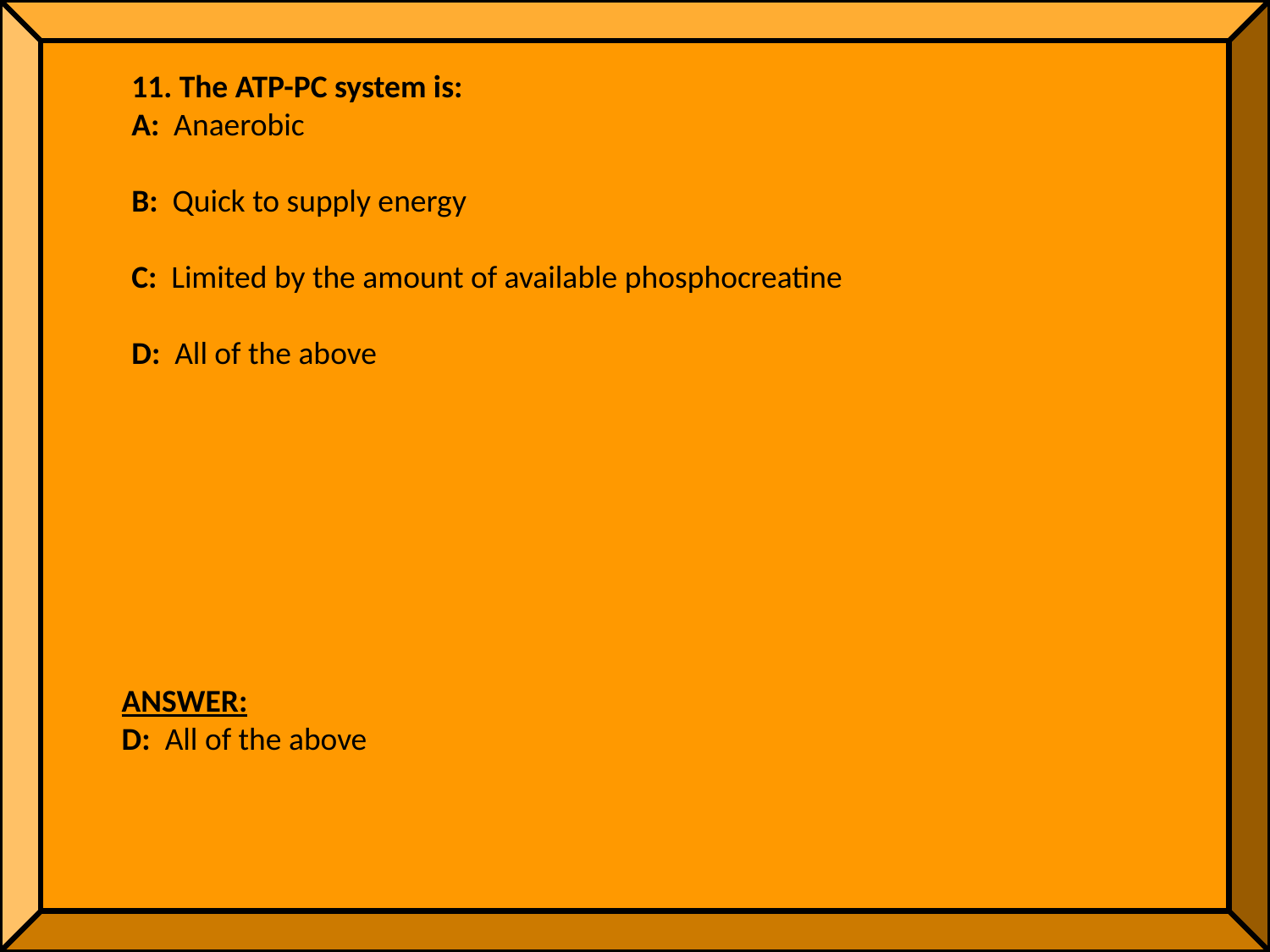

11. The ATP-PC system is:
A:  Anaerobic

B:  Quick to supply energy

C:  Limited by the amount of available phosphocreatine

D:  All of the above

ANSWER:
D:  All of the above